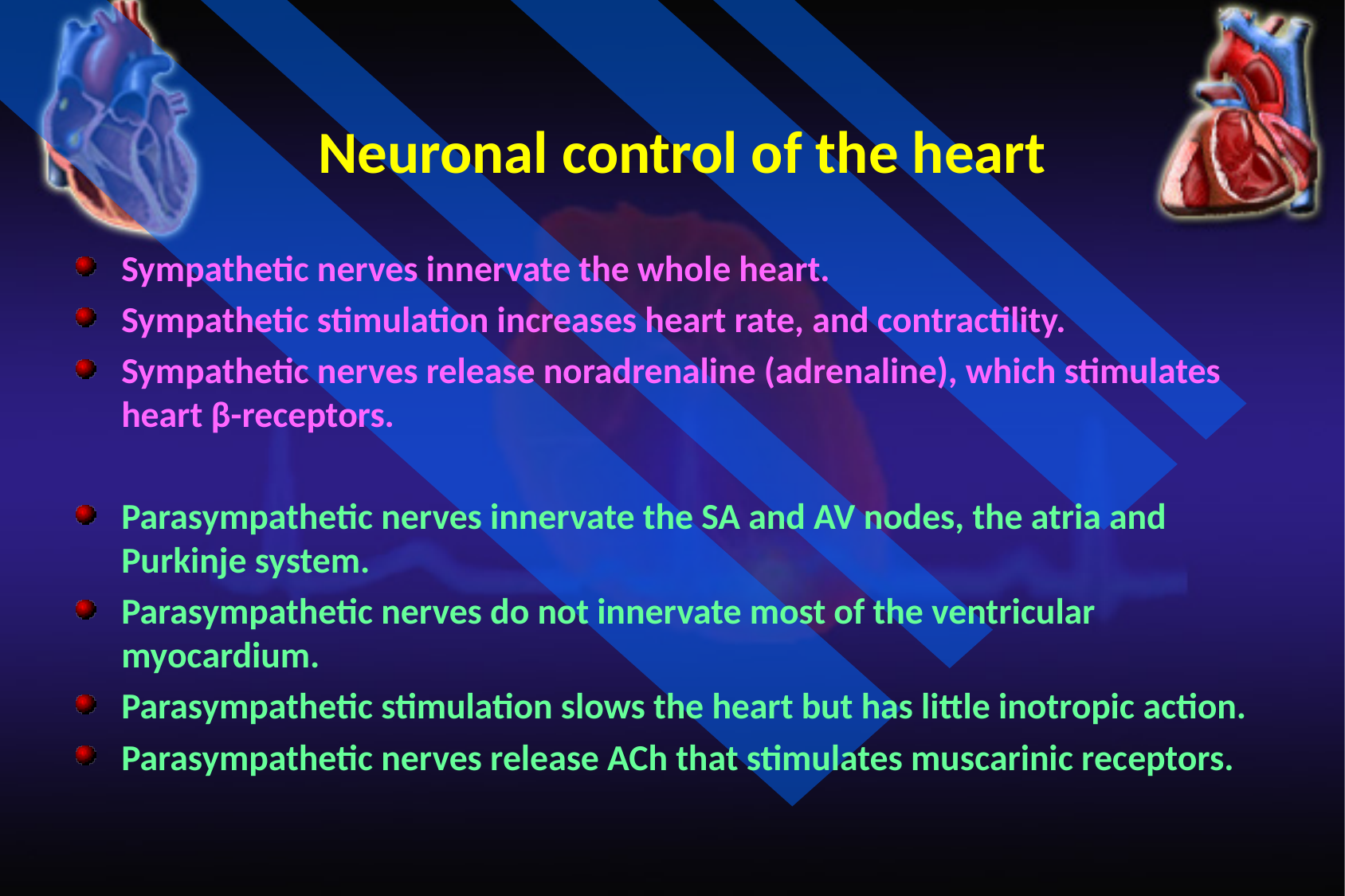

Neuronal control of the heart
Sympathetic nerves innervate the whole heart.
Sympathetic stimulation increases heart rate, and contractility.
Sympathetic nerves release noradrenaline (adrenaline), which stimulates heart β-receptors.

Parasympathetic nerves innervate the SA and AV nodes, the atria and Purkinje system.
Parasympathetic nerves do not innervate most of the ventricular myocardium.
Parasympathetic stimulation slows the heart but has little inotropic action.
Parasympathetic nerves release ACh that stimulates muscarinic receptors.